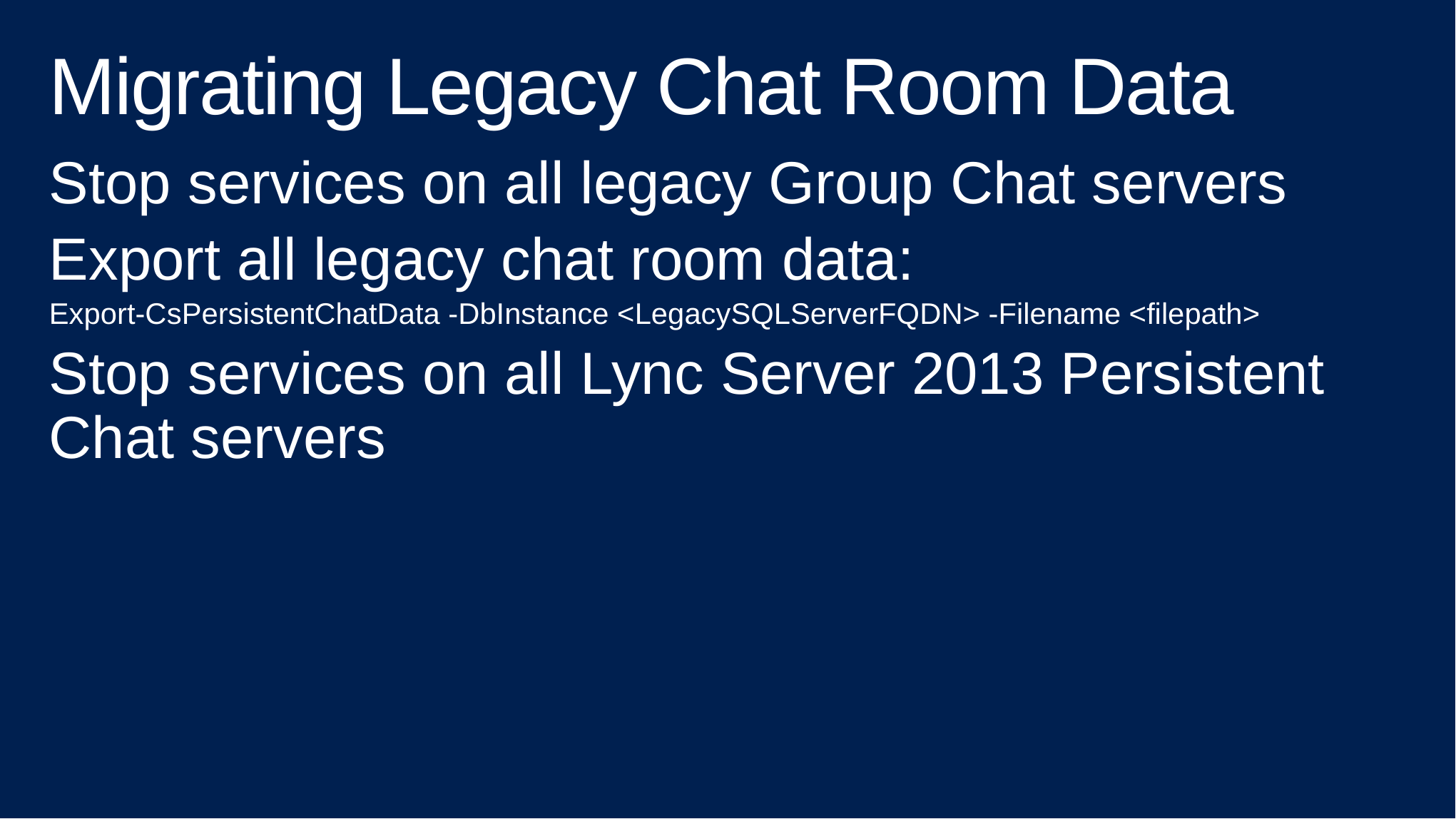

# Migrating Legacy Chat Room Data
Stop services on all legacy Group Chat servers
Export all legacy chat room data:
Export-CsPersistentChatData -DbInstance <LegacySQLServerFQDN> -Filename <filepath>
Stop services on all Lync Server 2013 Persistent Chat servers